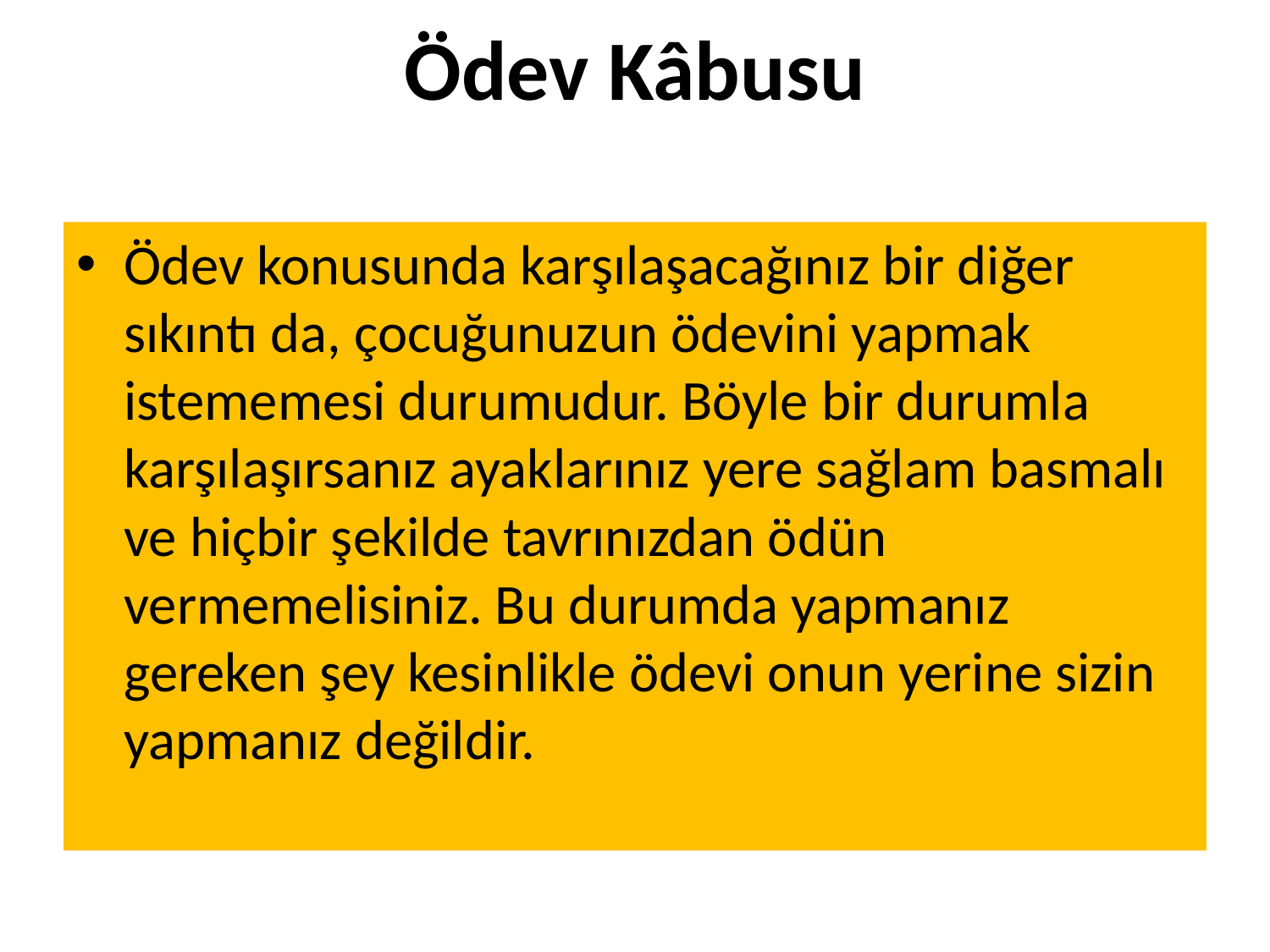

# Ödev Kâbusu
Ödev konusunda karşılaşacağınız bir diğer sıkıntı da, çocuğunuzun ödevini yapmak istememesi durumudur. Böyle bir durumla karşılaşırsanız ayaklarınız yere sağlam basmalı ve hiçbir şekilde tavrınızdan ödün vermemelisiniz. Bu durumda yapmanız gereken şey kesinlikle ödevi onun yerine sizin yapmanız değildir.